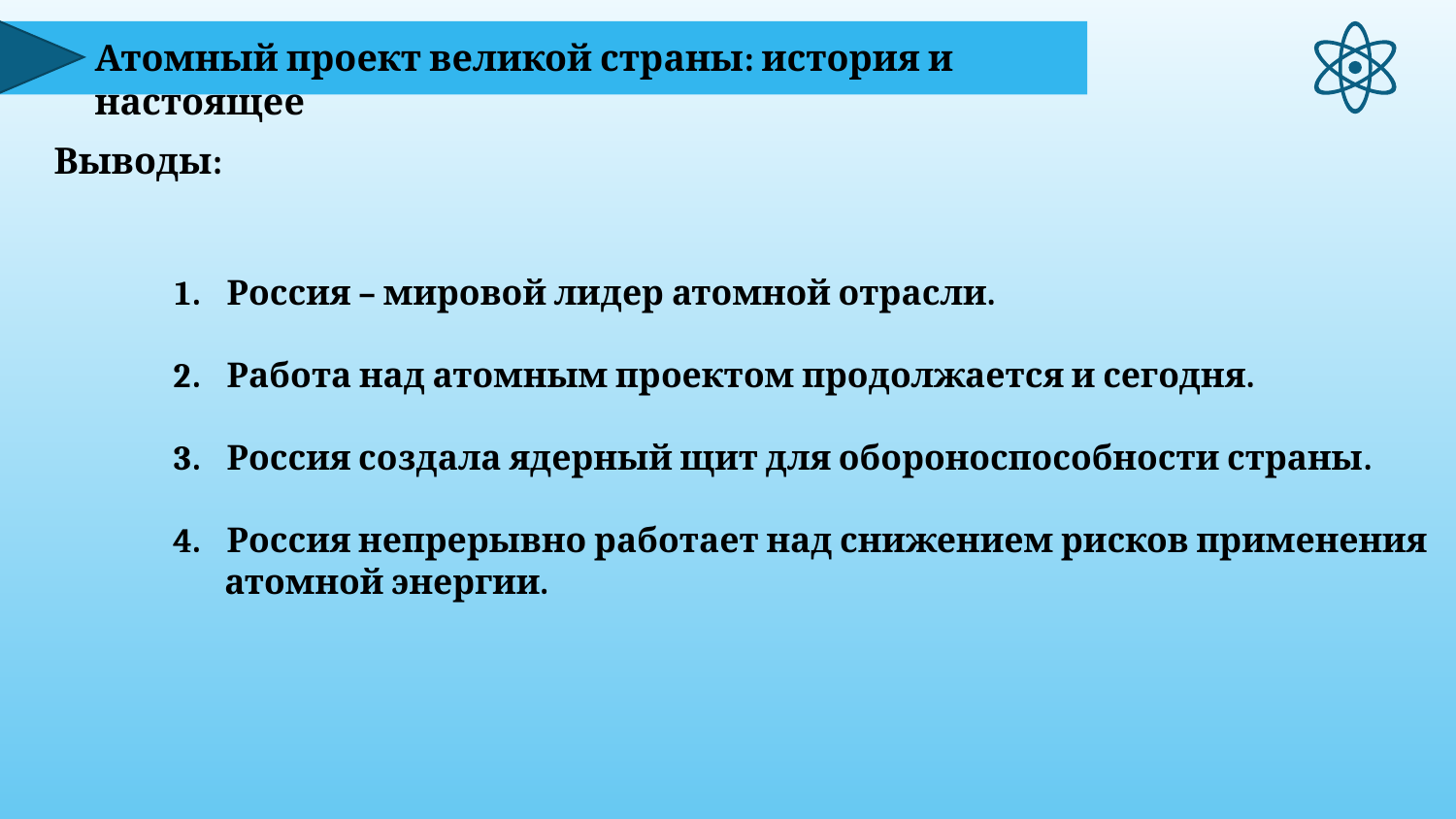

Атомный проект великой страны: история и настоящее
Выводы:
Россия – мировой лидер атомной отрасли.

Работа над атомным проектом продолжается и сегодня.

Россия создала ядерный щит для обороноспособности страны.

Россия непрерывно работает над снижением рисков применения
       атомной энергии.